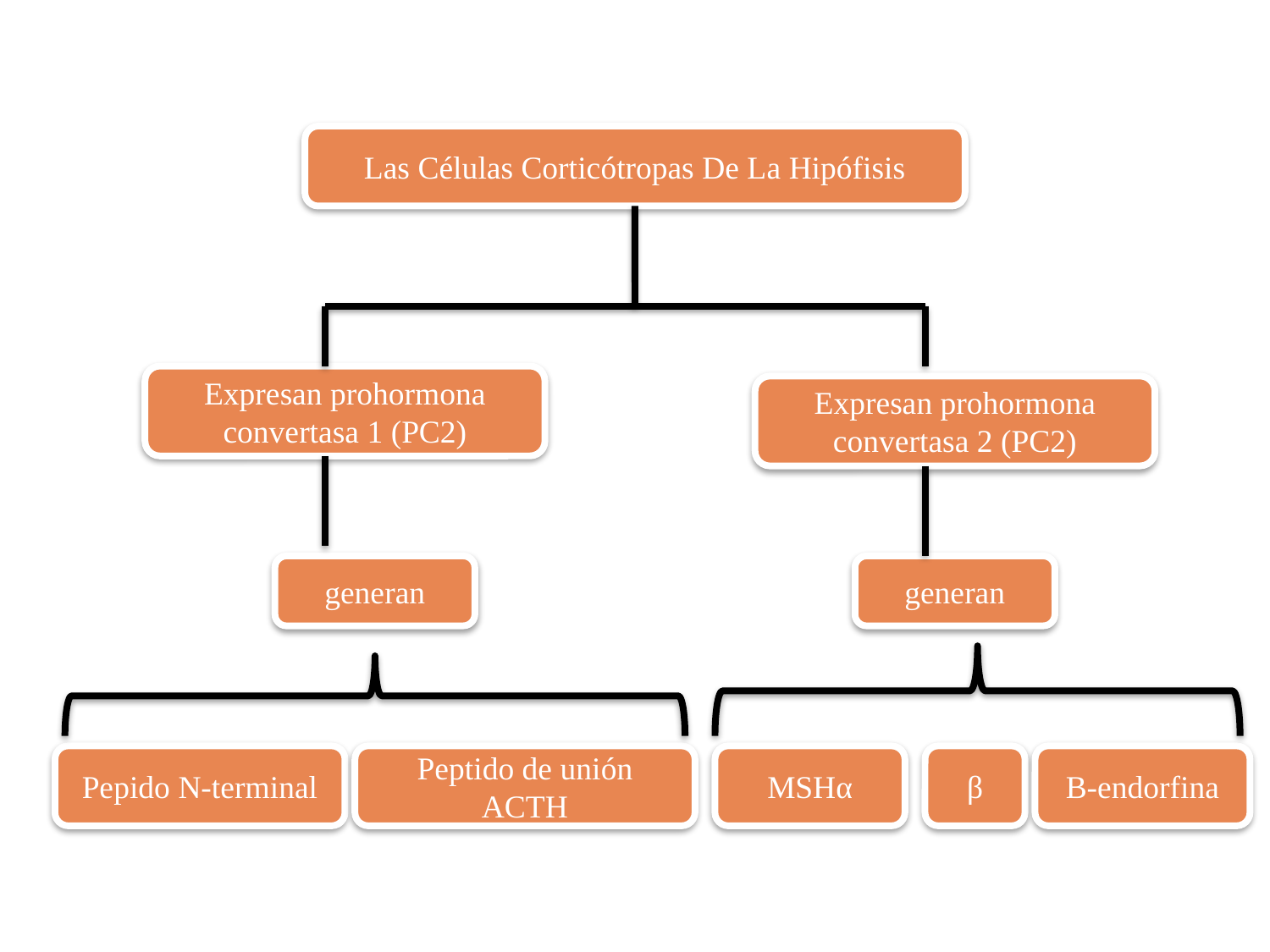

Las Células Corticótropas De La Hipófisis
Expresan prohormona convertasa 1 (PC2)
Expresan prohormona convertasa 2 (PC2)

generan
generan
Pepido N-terminal
Peptido de unión ACTH
MSHα
β
Β-endorfina